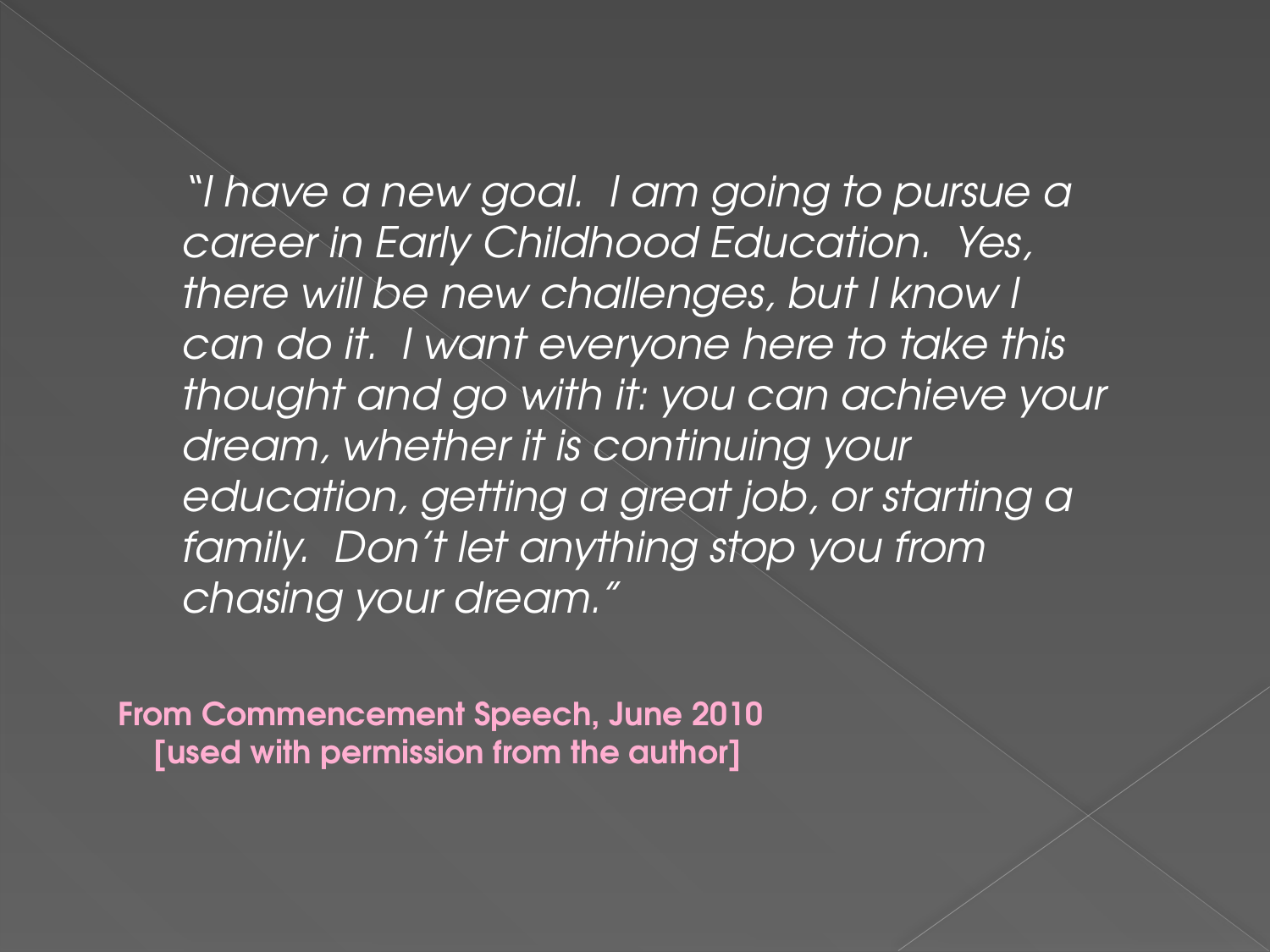

“I have a new goal.  I am going to pursue a career in Early Childhood Education.  Yes, there will be new challenges, but I know I can do it.  I want everyone here to take this thought and go with it: you can achieve your dream, whether it is continuing your education, getting a great job, or starting a family.  Don’t let anything stop you from chasing your dream.”

From Commencement Speech, June 2010
    [used with permission from the author]